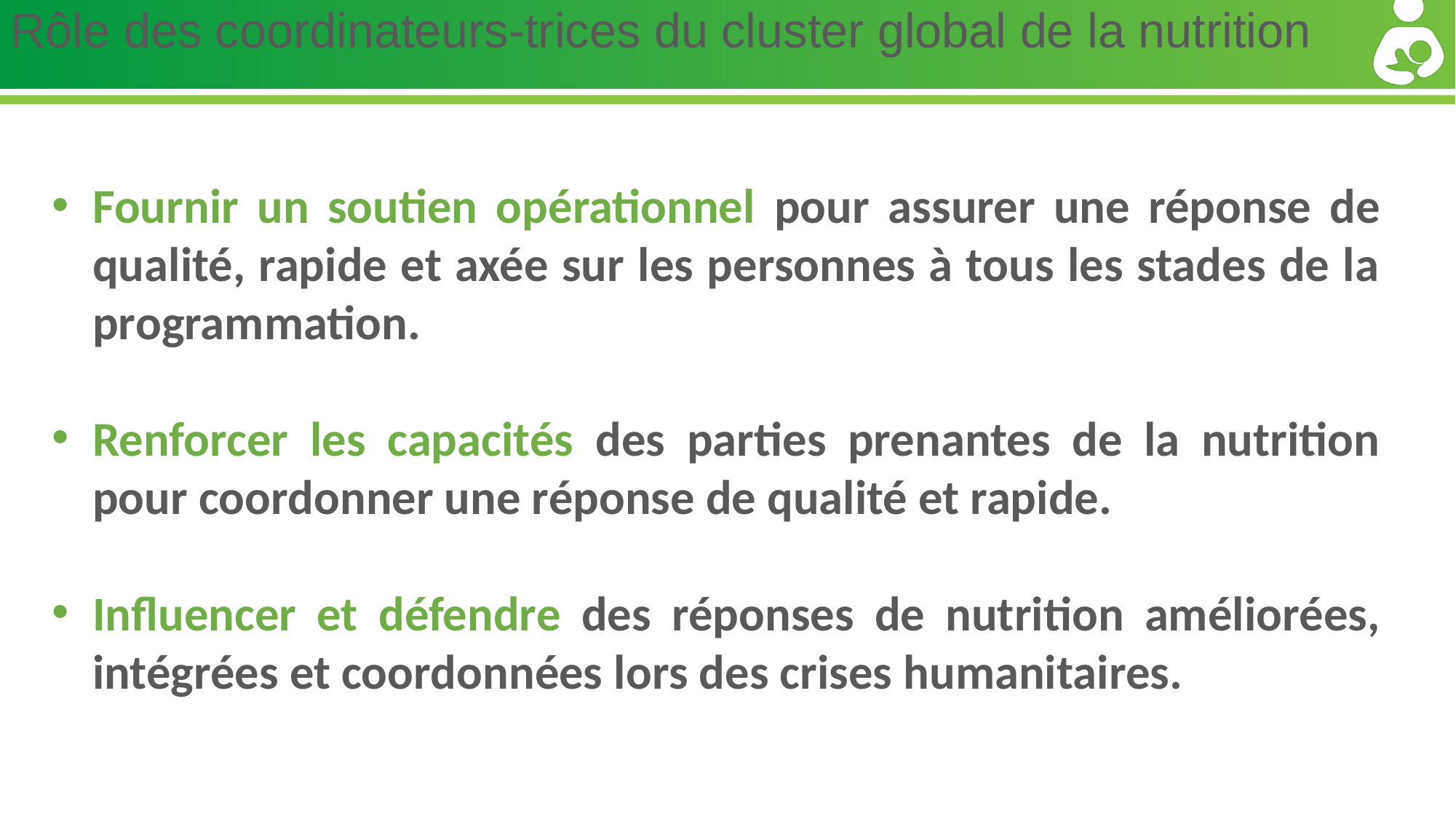

Rôle des coordinateurs-trices du cluster global de la nutrition
Fournir un soutien opérationnel pour assurer une réponse de qualité, rapide et axée sur les personnes à tous les stades de la programmation.

Renforcer les capacités des parties prenantes de la nutrition pour coordonner une réponse de qualité et rapide.

Influencer et défendre des réponses de nutrition améliorées, intégrées et coordonnées lors des crises humanitaires.